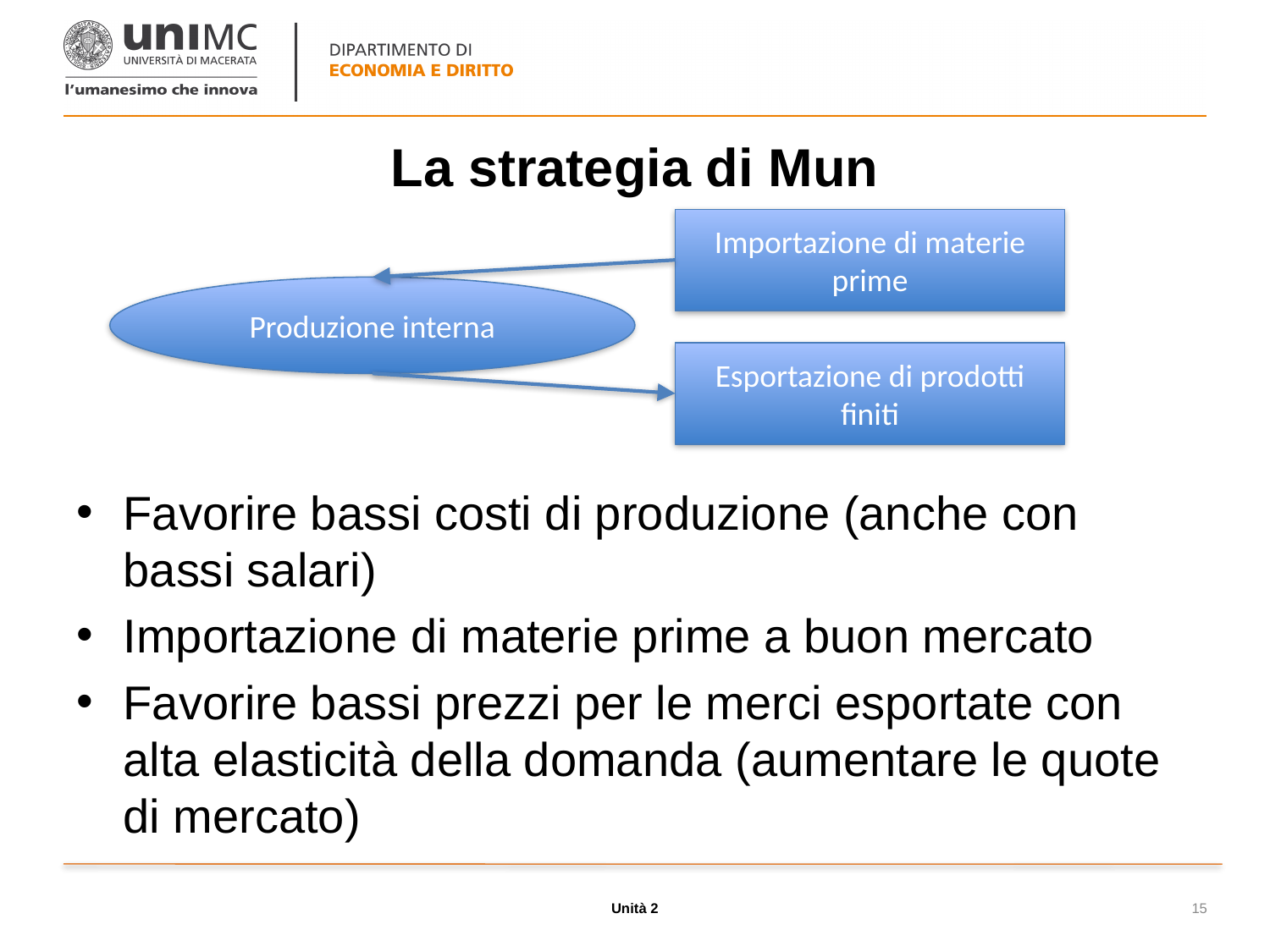

# La strategia di Mun
Importazione di materie prime
Produzione interna
Esportazione di prodotti finiti
Favorire bassi costi di produzione (anche con bassi salari)
Importazione di materie prime a buon mercato
Favorire bassi prezzi per le merci esportate con alta elasticità della domanda (aumentare le quote di mercato)
Unità 2
15